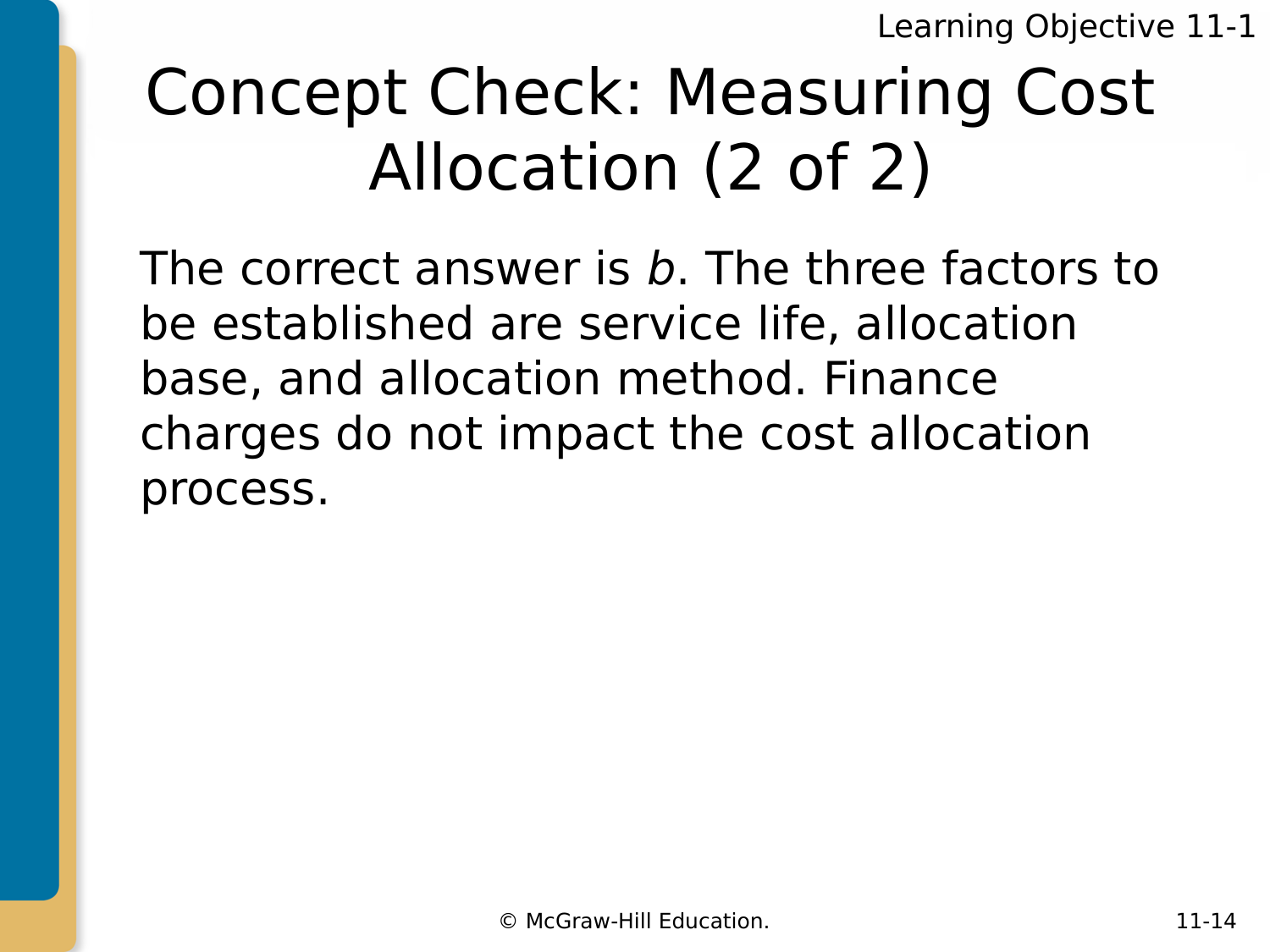

Learning Objective 11-1
# Concept Check: Measuring Cost Allocation (2 of 2)
The correct answer is b. The three factors to be established are service life, allocation base, and allocation method. Finance charges do not impact the cost allocation process.